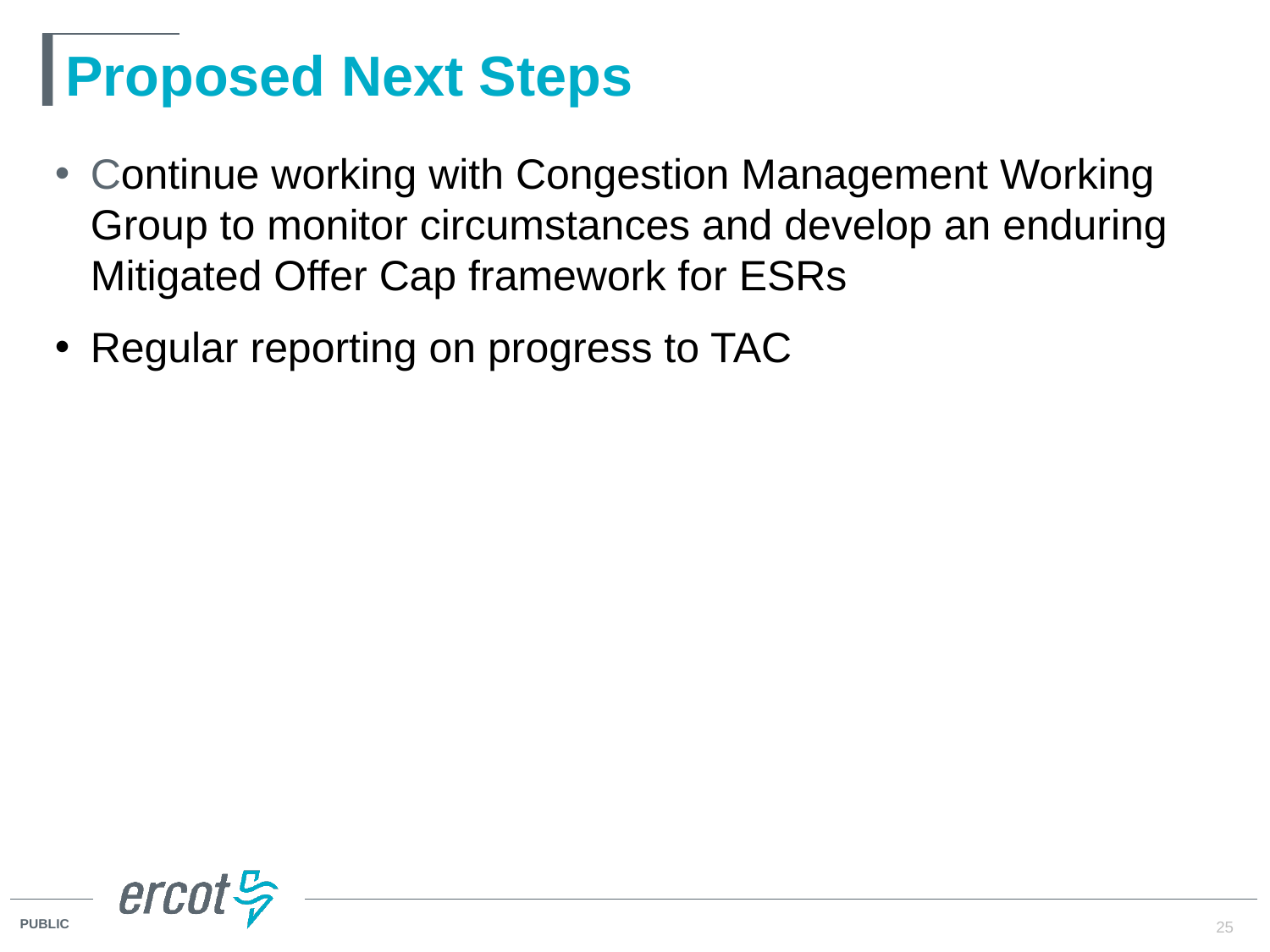

# Proposed Next Steps
Continue working with Congestion Management Working Group to monitor circumstances and develop an enduring Mitigated Offer Cap framework for ESRs
Regular reporting on progress to TAC

25